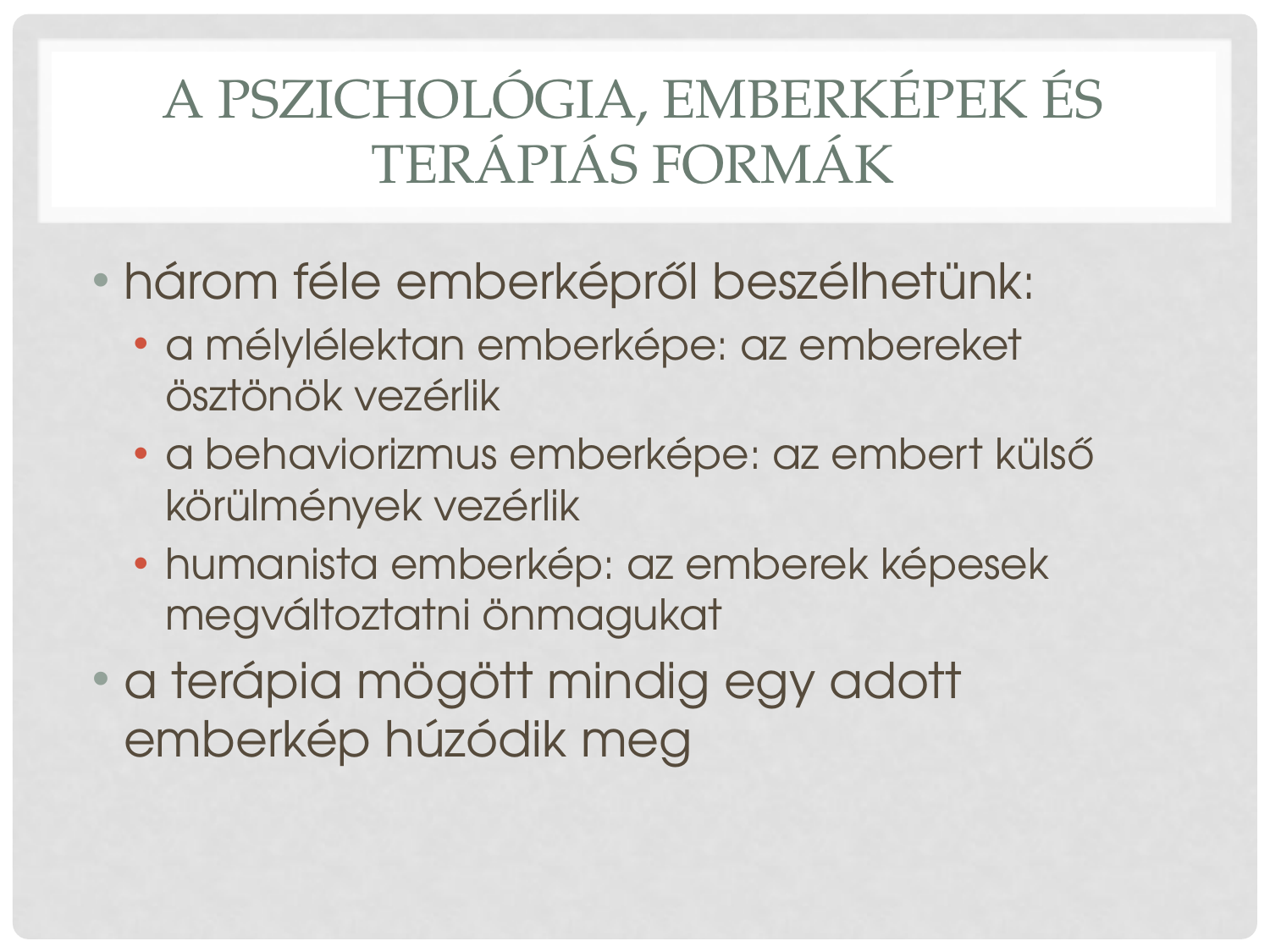

# A pszichológia, emberképek és terápiás formák
három féle emberképről beszélhetünk:
a mélylélektan emberképe: az embereket ösztönök vezérlik
a behaviorizmus emberképe: az embert külső körülmények vezérlik
humanista emberkép: az emberek képesek megváltoztatni önmagukat
a terápia mögött mindig egy adott emberkép húzódik meg